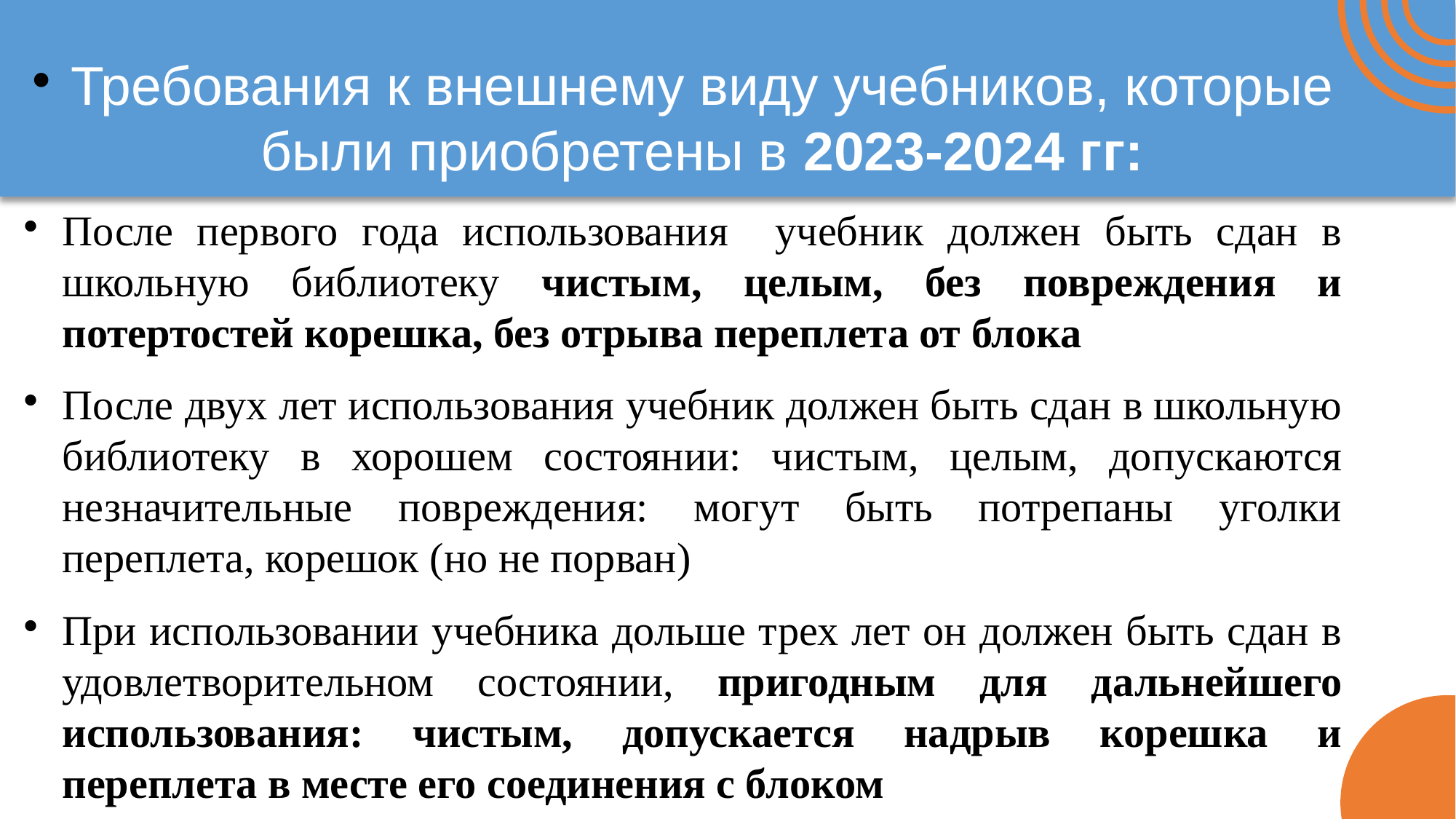

Требования к внешнему виду учебников, которые были приобретены в 2023-2024 гг:
После первого года использования  учебник должен быть сдан в школьную библиотеку чистым, целым, без повреждения и потертостей корешка, без отрыва переплета от блока
После двух лет использования учебник должен быть сдан в школьную библиотеку в хорошем состоянии: чистым, целым, допускаются незначительные повреждения: могут быть потрепаны уголки переплета, корешок (но не порван)
При использовании учебника дольше трех лет он должен быть сдан в удовлетворительном состоянии, пригодным для дальнейшего использования: чистым, допускается надрыв корешка и переплета в месте его соединения с блоком